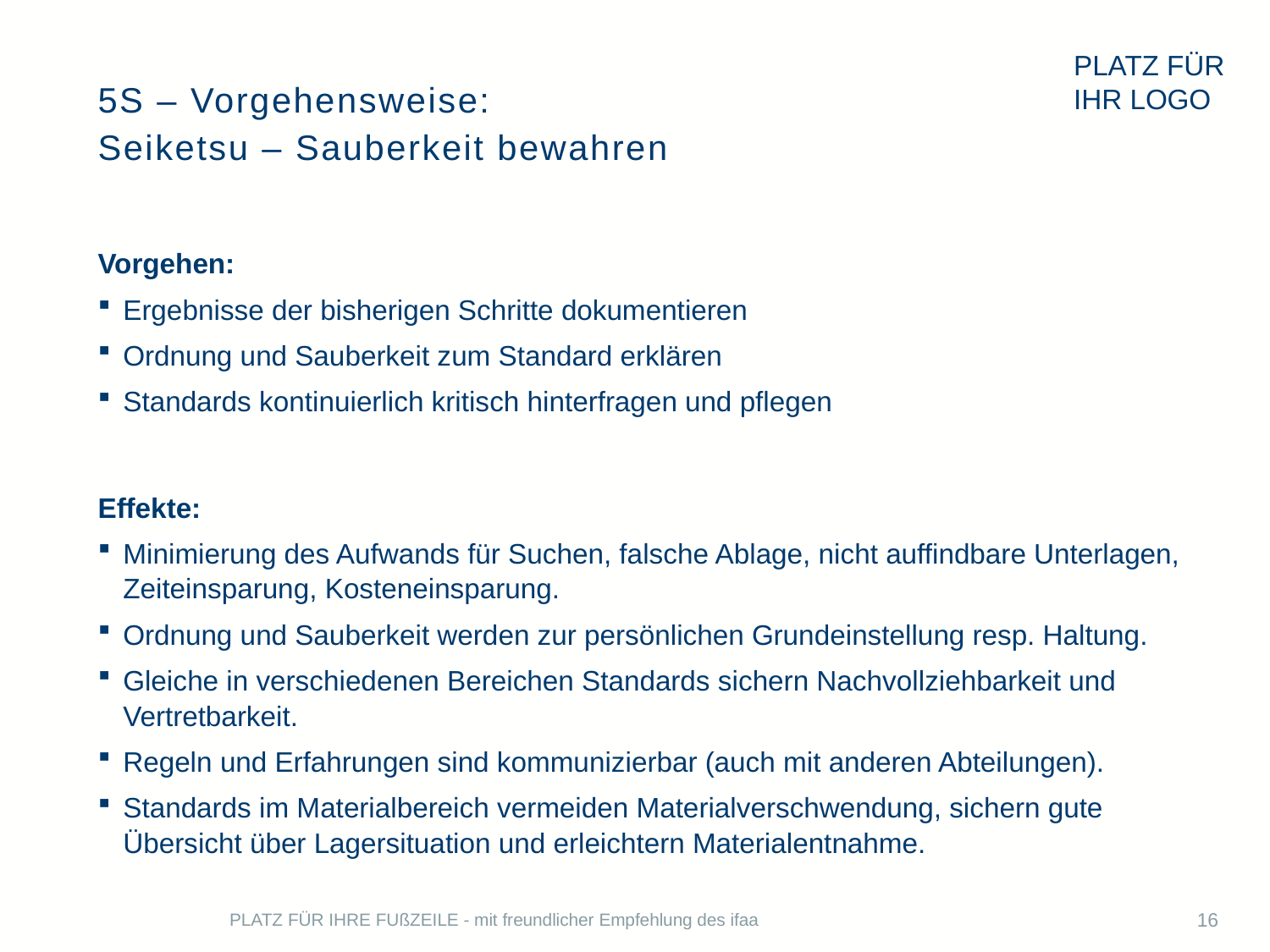

# 5S – Vorgehensweise: Seiketsu – Sauberkeit bewahren
Vorgehen:
Ergebnisse der bisherigen Schritte dokumentieren
Ordnung und Sauberkeit zum Standard erklären
Standards kontinuierlich kritisch hinterfragen und pflegen

Effekte:
Minimierung des Aufwands für Suchen, falsche Ablage, nicht auffindbare Unterlagen, Zeiteinsparung, Kosteneinsparung.
Ordnung und Sauberkeit werden zur persönlichen Grundeinstellung resp. Haltung.
Gleiche in verschiedenen Bereichen Standards sichern Nachvollziehbarkeit und Vertretbarkeit.
Regeln und Erfahrungen sind kommunizierbar (auch mit anderen Abteilungen).
Standards im Materialbereich vermeiden Materialverschwendung, sichern gute Übersicht über Lagersituation und erleichtern Materialentnahme.
PLATZ FÜR IHRE FUßZEILE - mit freundlicher Empfehlung des ifaa
16